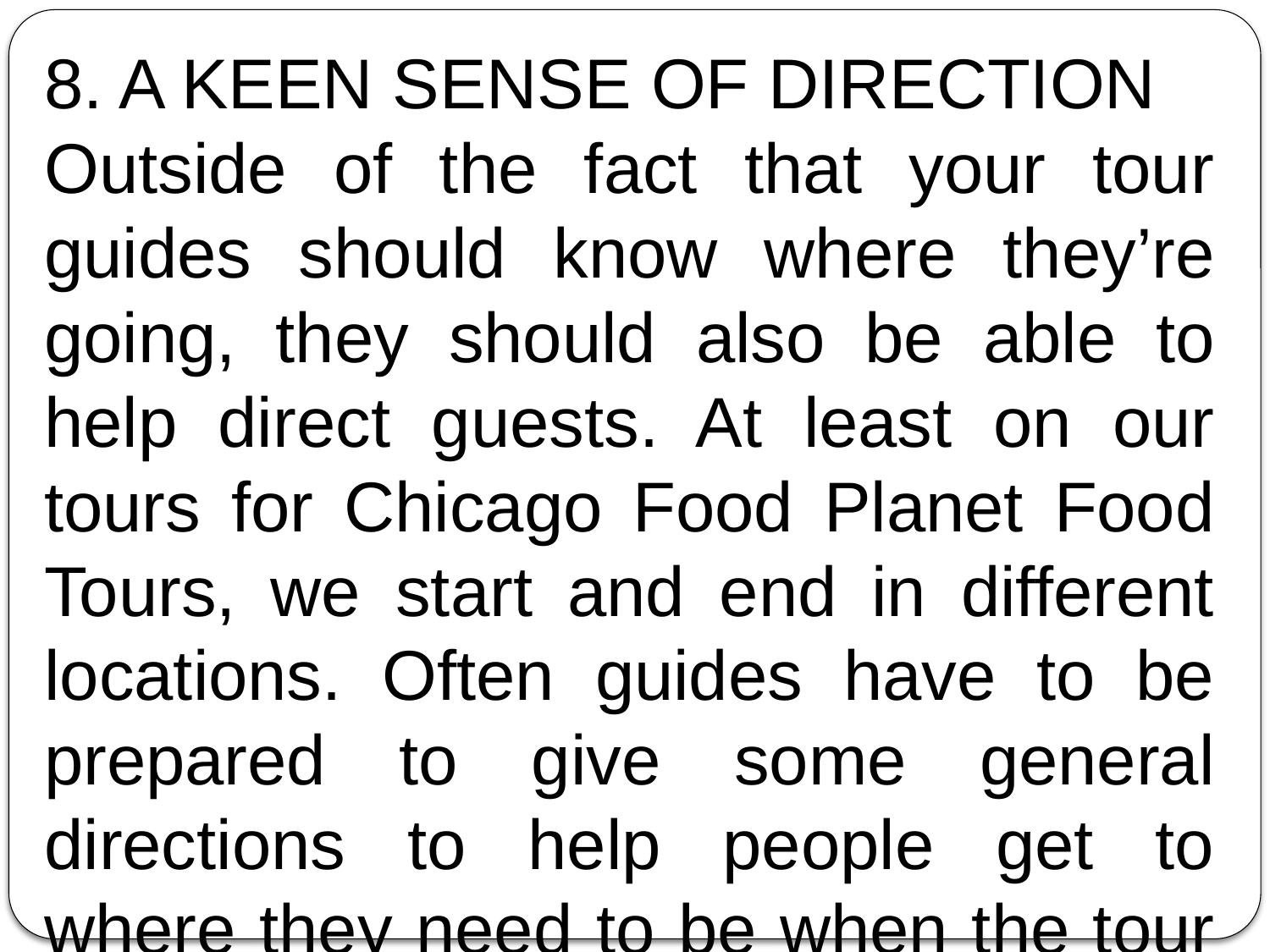

8. A KEEN SENSE OF DIRECTION
Outside of the fact that your tour guides should know where they’re going, they should also be able to help direct guests. At least on our tours for Chicago Food Planet Food Tours, we start and end in different locations. Often guides have to be prepared to give some general directions to help people get to where they need to be when the tour is complete.